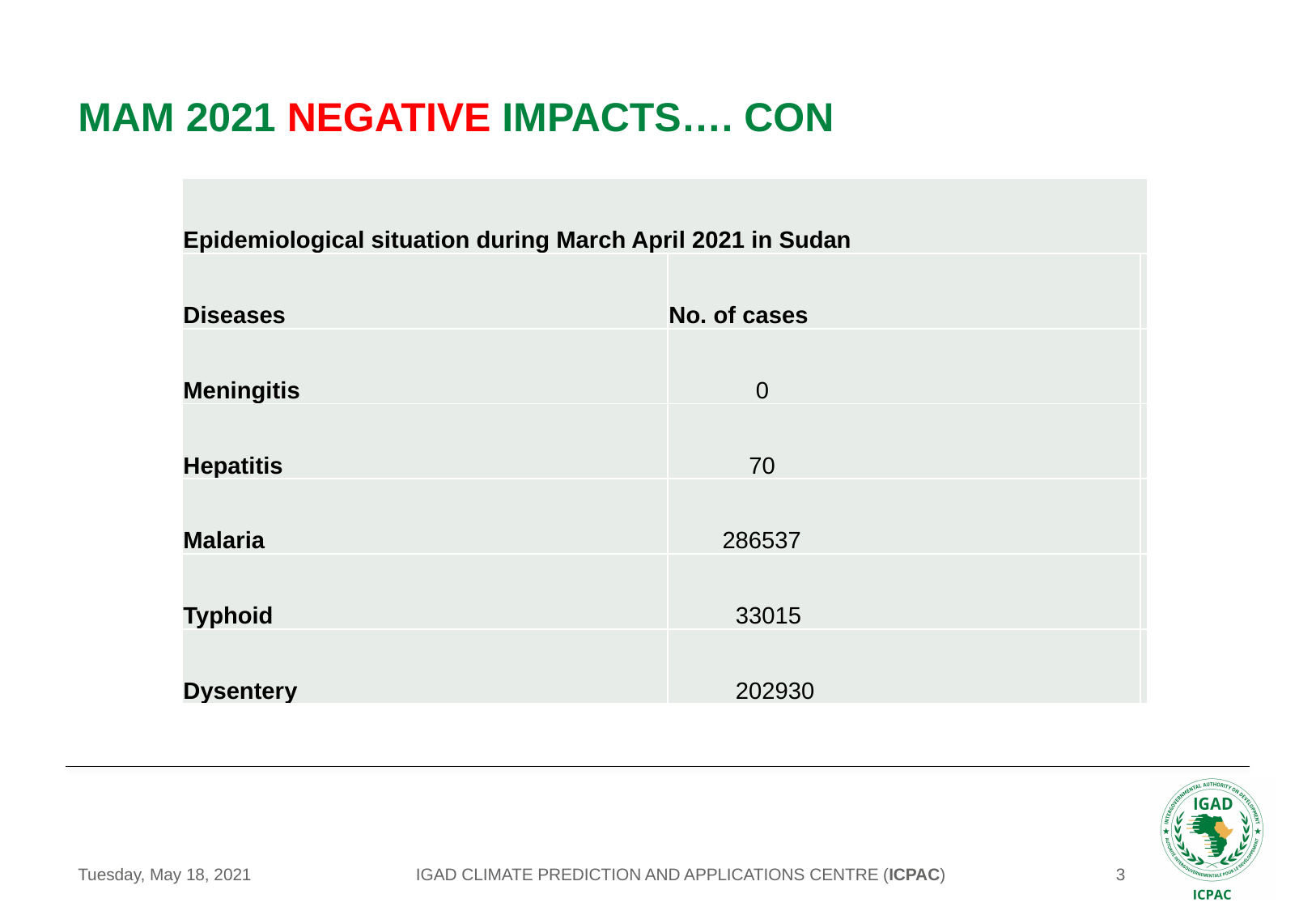

# MaM 2021 NEGATIVE IMPACTS…. con
| Epidemiological situation during March April 2021 in Sudan |  |  |
| --- | --- | --- |
| Diseases | No. of cases |  |
| Meningitis | 0 |  |
| Hepatitis | 70 |  |
| Malaria | 286537 |  |
| Typhoid | 33015 |  |
| Dysentery | 202930 |  |
IGAD CLIMATE PREDICTION AND APPLICATIONS CENTRE (ICPAC)
Tuesday, May 18, 2021
3